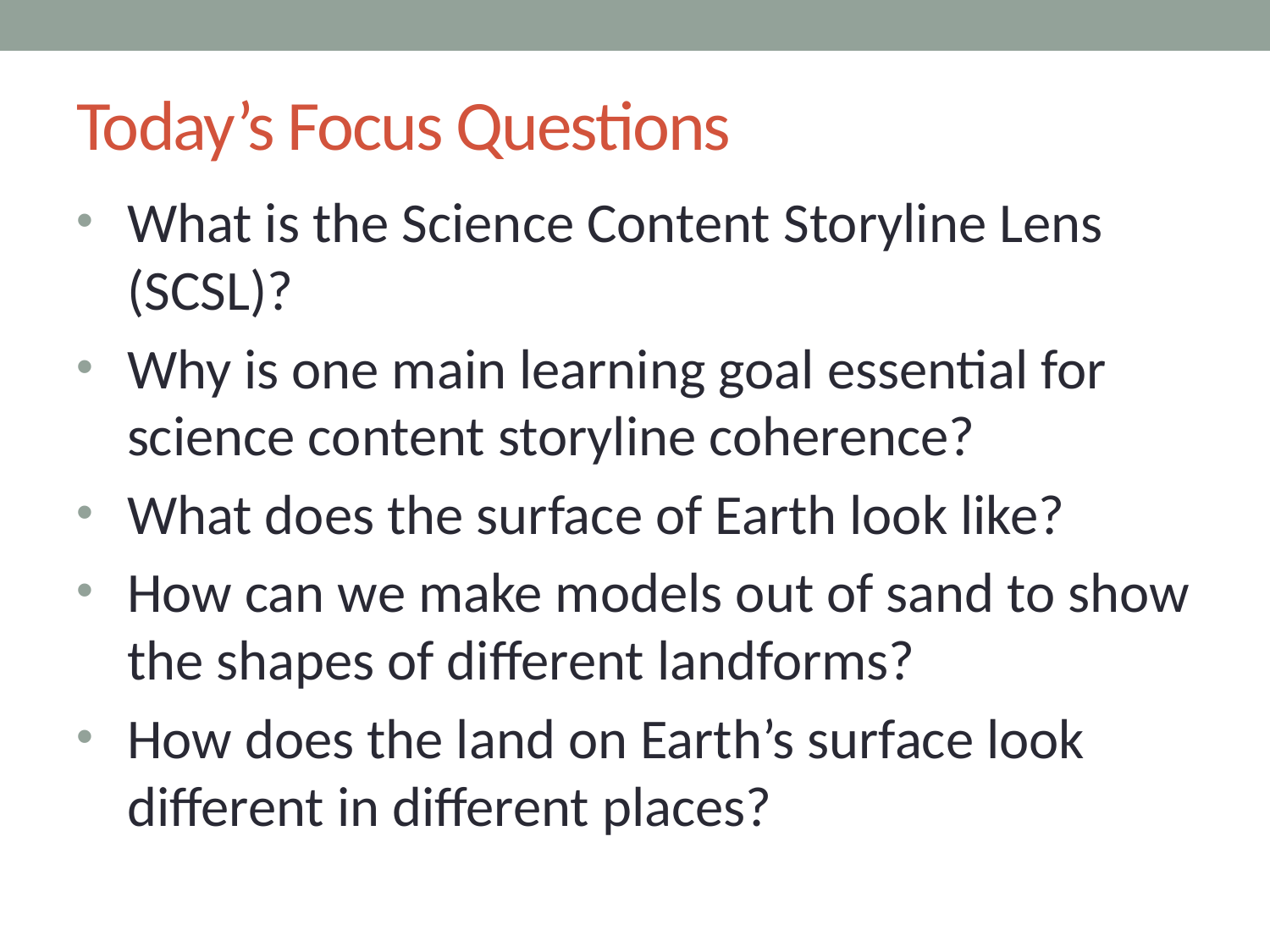

# Today’s Focus Questions
What is the Science Content Storyline Lens (SCSL)?
Why is one main learning goal essential for science content storyline coherence?
What does the surface of Earth look like?
How can we make models out of sand to show the shapes of different landforms?
How does the land on Earth’s surface look different in different places?